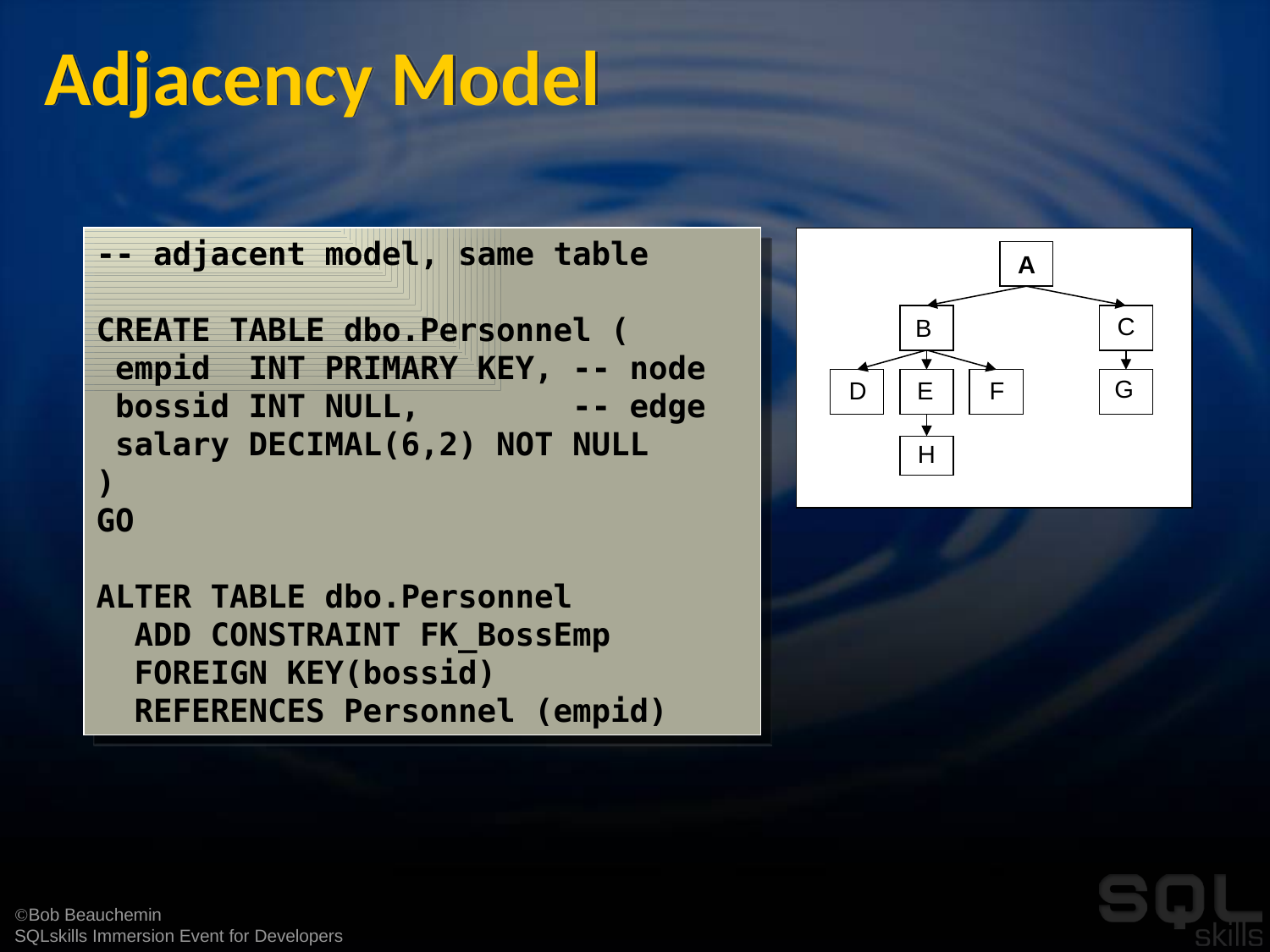

# Adjacency Model

H
A
C
B
G
E
F
D
-- adjacent model, same table

CREATE TABLE dbo.Personnel (
 empid  INT PRIMARY KEY, -- node
 bossid INT NULL,        -- edge
 salary DECIMAL(6,2) NOT NULL
)
GO

ALTER TABLE dbo.Personnel
  ADD CONSTRAINT FK_BossEmp
  FOREIGN KEY(bossid)
  REFERENCES Personnel (empid)